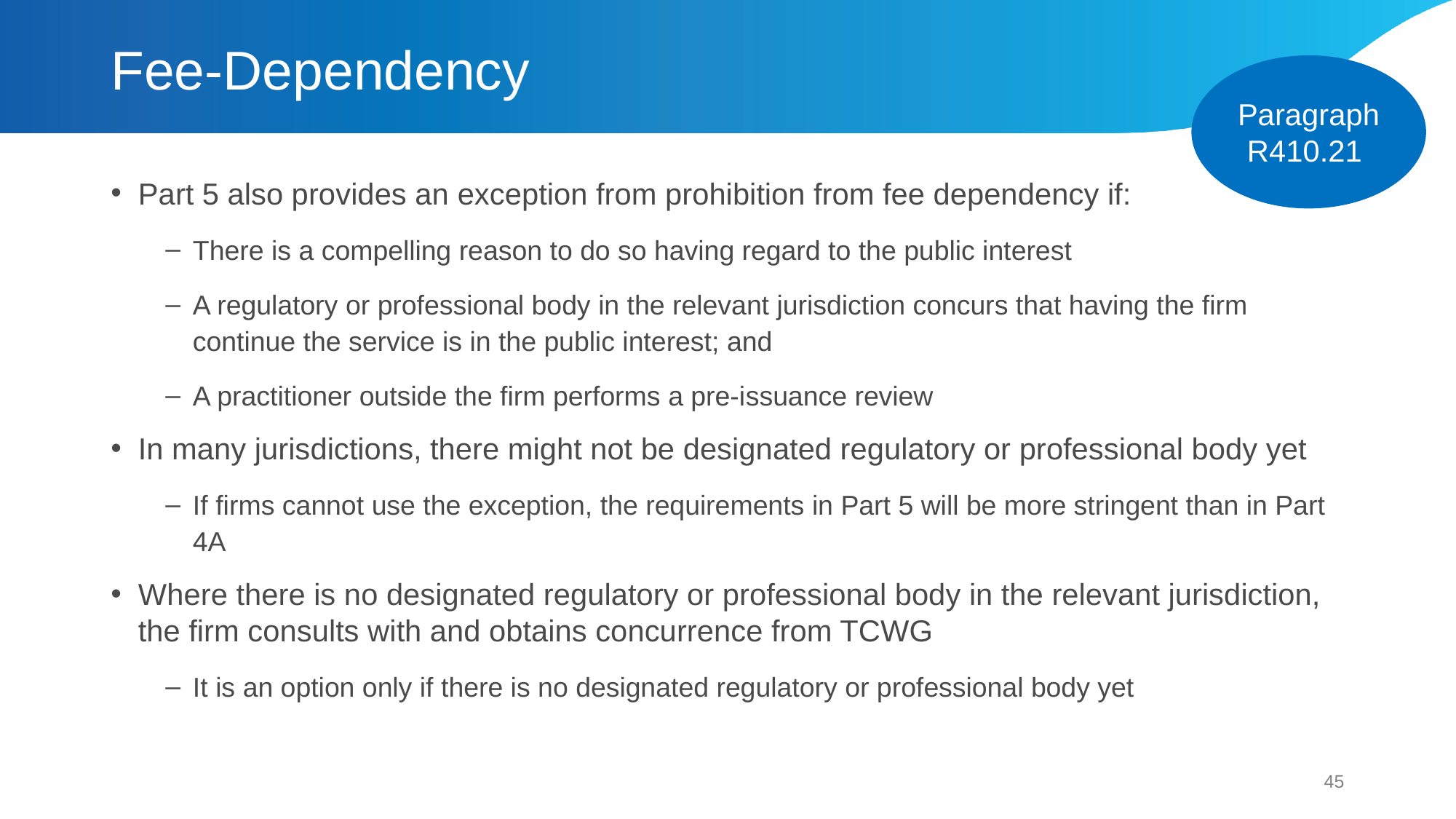

# Fee-Dependency
Paragraph R410.21
Part 5 also provides an exception from prohibition from fee dependency if:
There is a compelling reason to do so having regard to the public interest
A regulatory or professional body in the relevant jurisdiction concurs that having the firm continue the service is in the public interest; and
A practitioner outside the firm performs a pre-issuance review
In many jurisdictions, there might not be designated regulatory or professional body yet
If firms cannot use the exception, the requirements in Part 5 will be more stringent than in Part 4A
Where there is no designated regulatory or professional body in the relevant jurisdiction, the firm consults with and obtains concurrence from TCWG
It is an option only if there is no designated regulatory or professional body yet

45